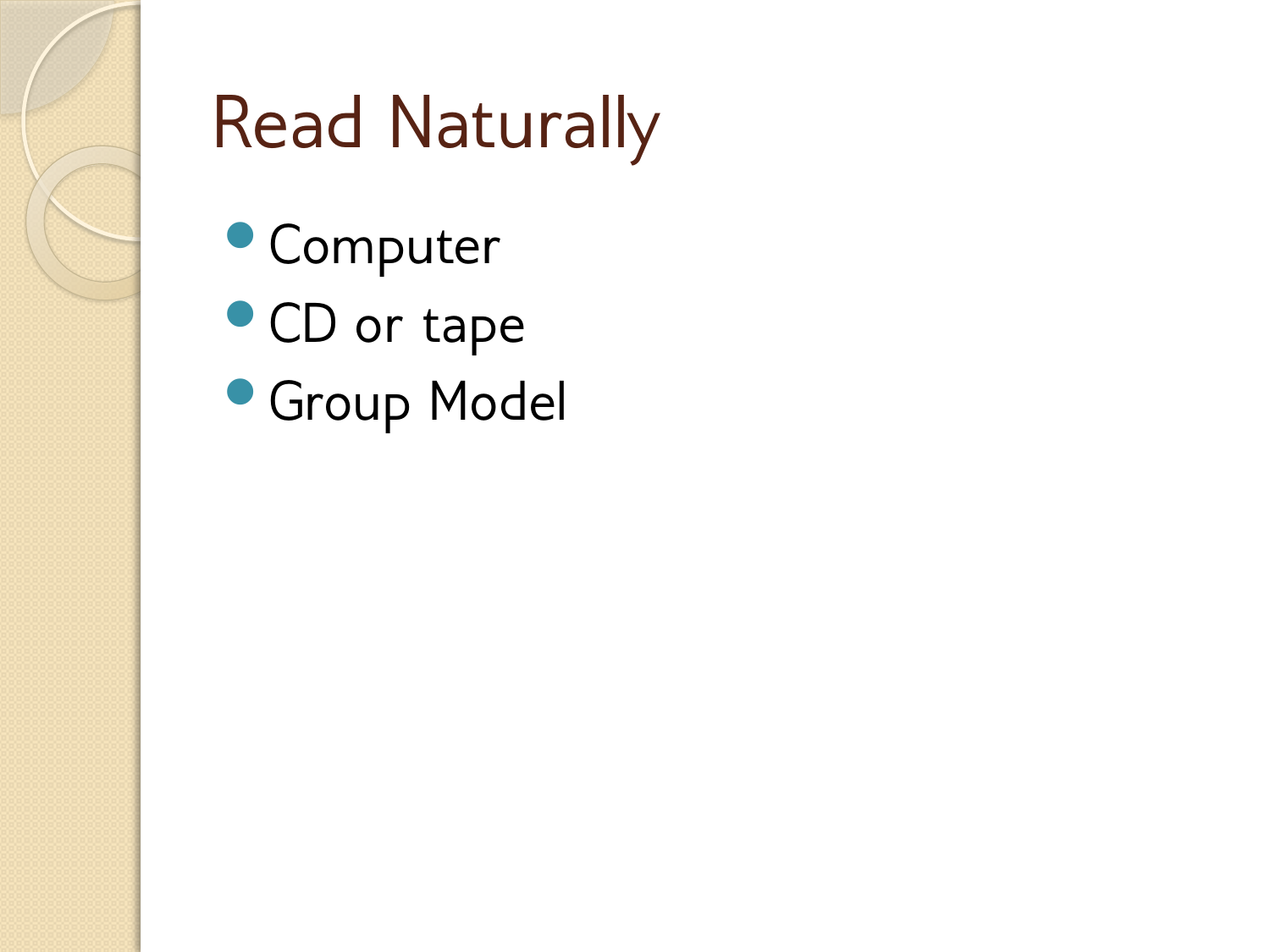

# Read Naturally
Computer
CD or tape
Group Model